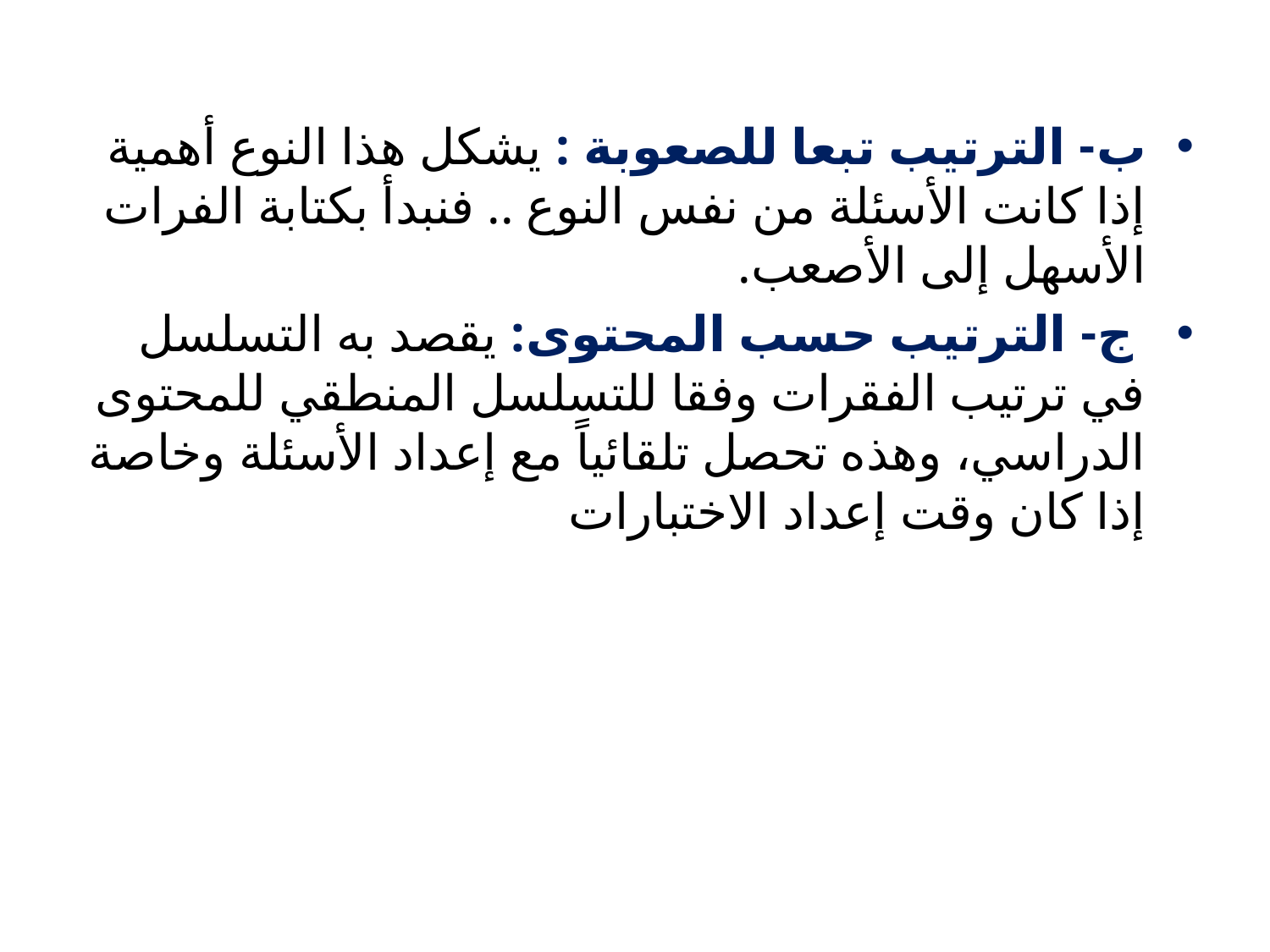

ب- الترتيب تبعا للصعوبة : يشكل هذا النوع أهمية إذا كانت الأسئلة من نفس النوع .. فنبدأ بكتابة الفرات الأسهل إلى الأصعب.
 ج- الترتيب حسب المحتوى: يقصد به التسلسل في ترتيب الفقرات وفقا للتسلسل المنطقي للمحتوى الدراسي، وهذه تحصل تلقائياً مع إعداد الأسئلة وخاصة إذا كان وقت إعداد الاختبارات